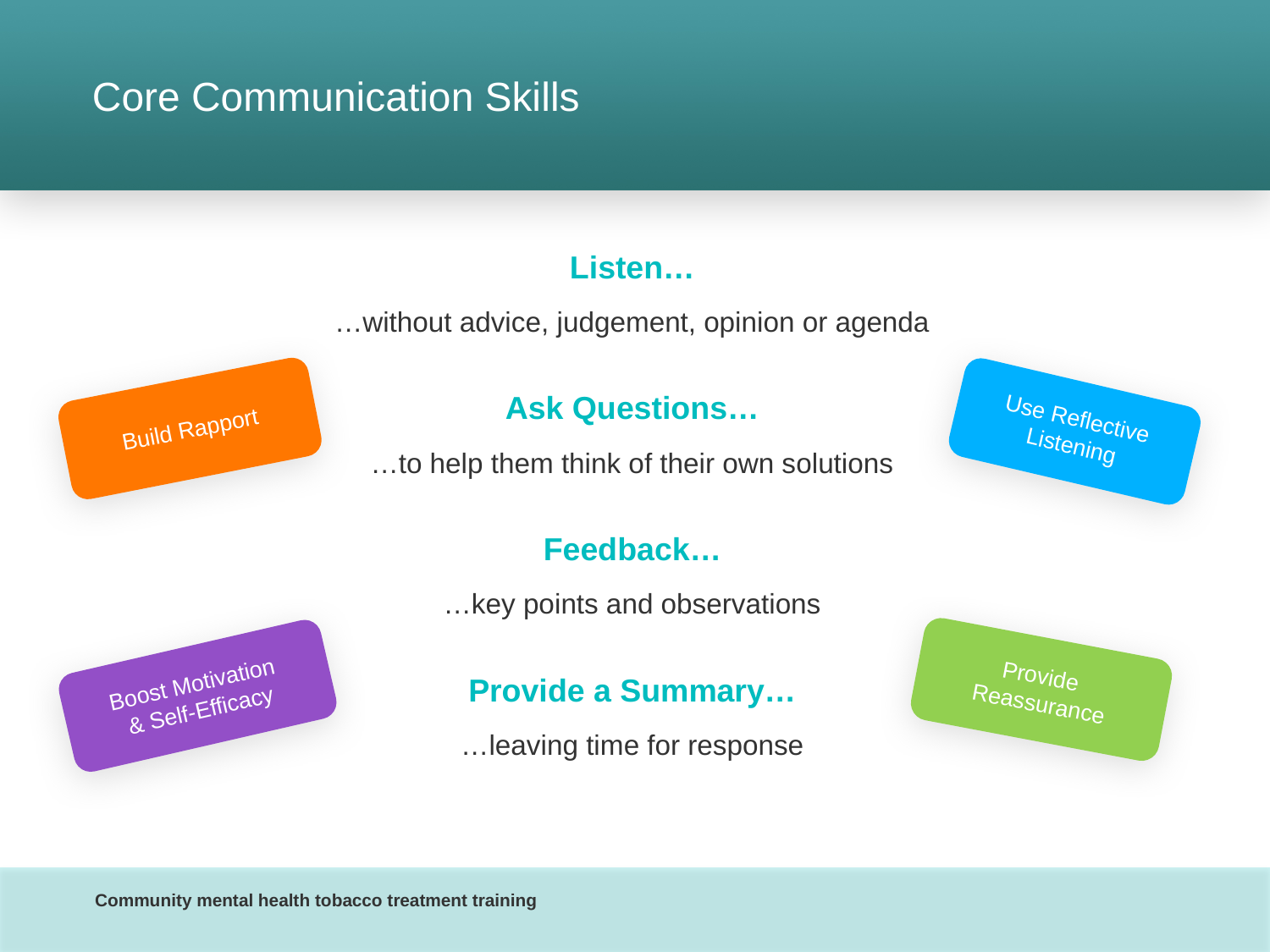

# Core Communication Skills
Listen…
…without advice, judgement, opinion or agenda
Ask Questions…
…to help them think of their own solutions
Feedback…
…key points and observations
Provide a Summary…
…leaving time for response

Build Rapport

Use Reflective Listening

Provide
Reassurance

Boost Motivation
& Self-Efficacy

Community mental health tobacco treatment training